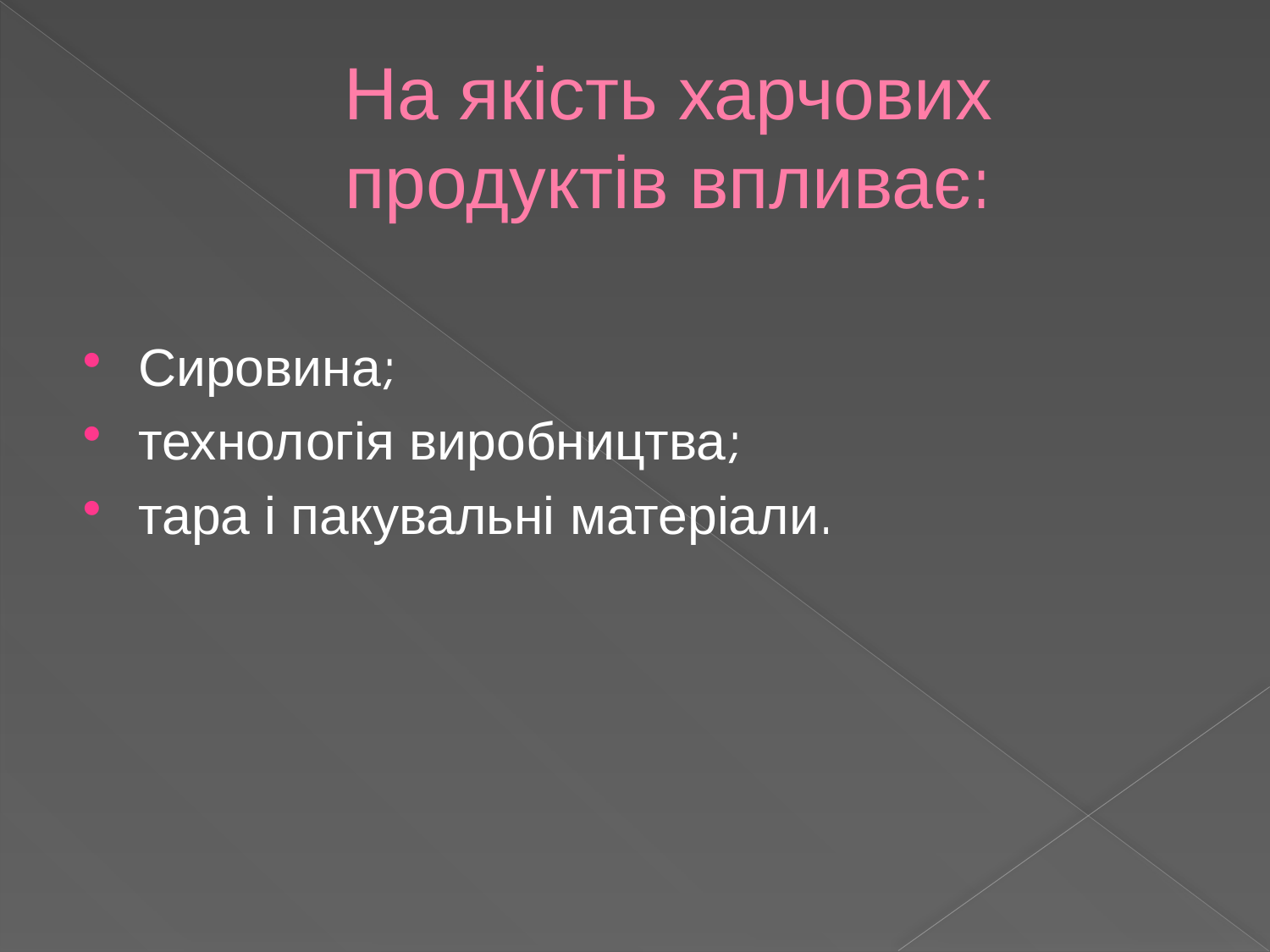

# На якість харчових продуктів впливає:
Сировина;
технологія виробництва;
тара і пакувальні матеріали.